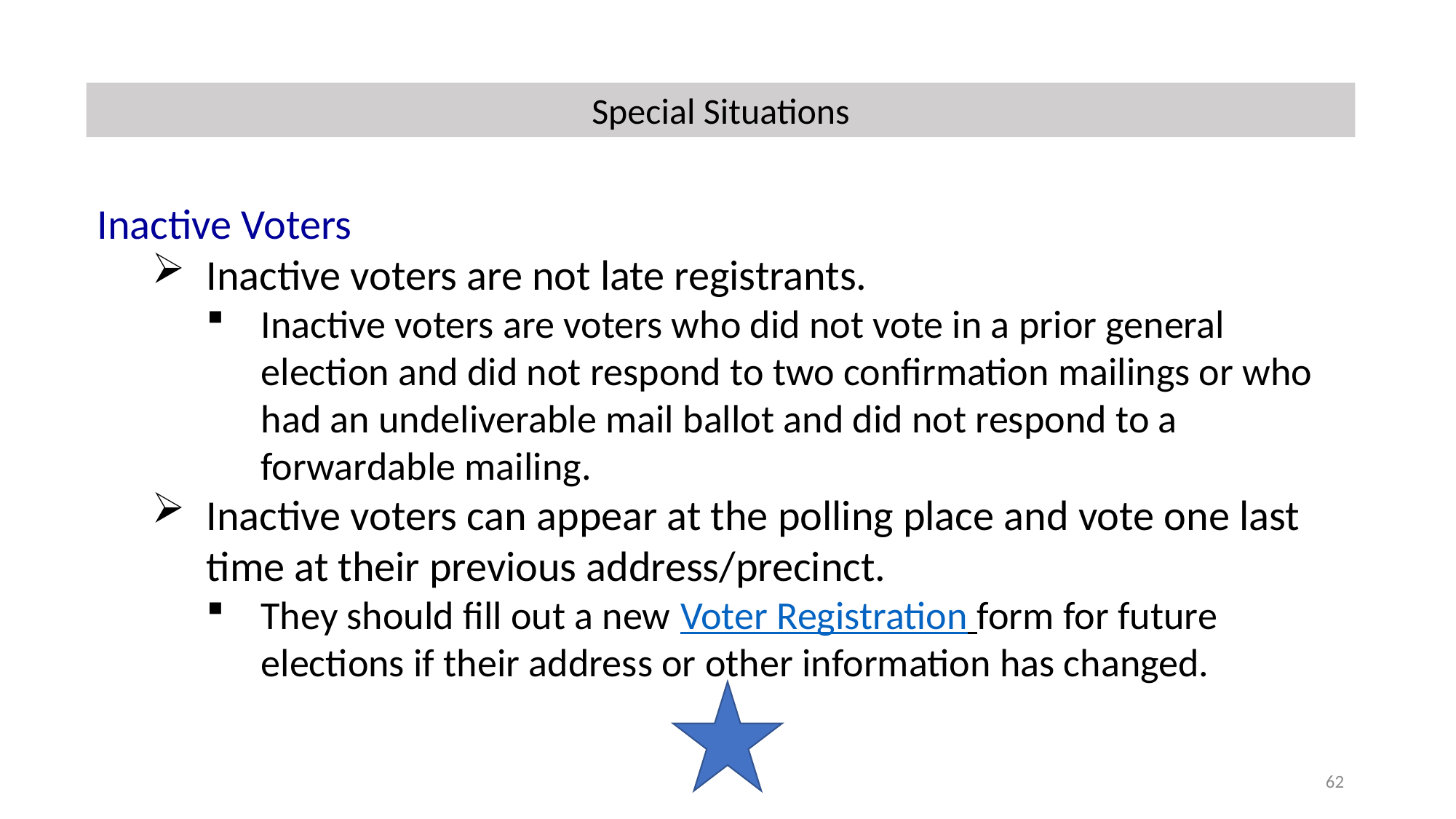

Special Situations
Inactive Voters
Inactive voters are not late registrants.
Inactive voters are voters who did not vote in a prior general election and did not respond to two confirmation mailings or who had an undeliverable mail ballot and did not respond to a forwardable mailing.
Inactive voters can appear at the polling place and vote one last time at their previous address/precinct.
They should fill out a new Voter Registration form for future elections if their address or other information has changed.

62